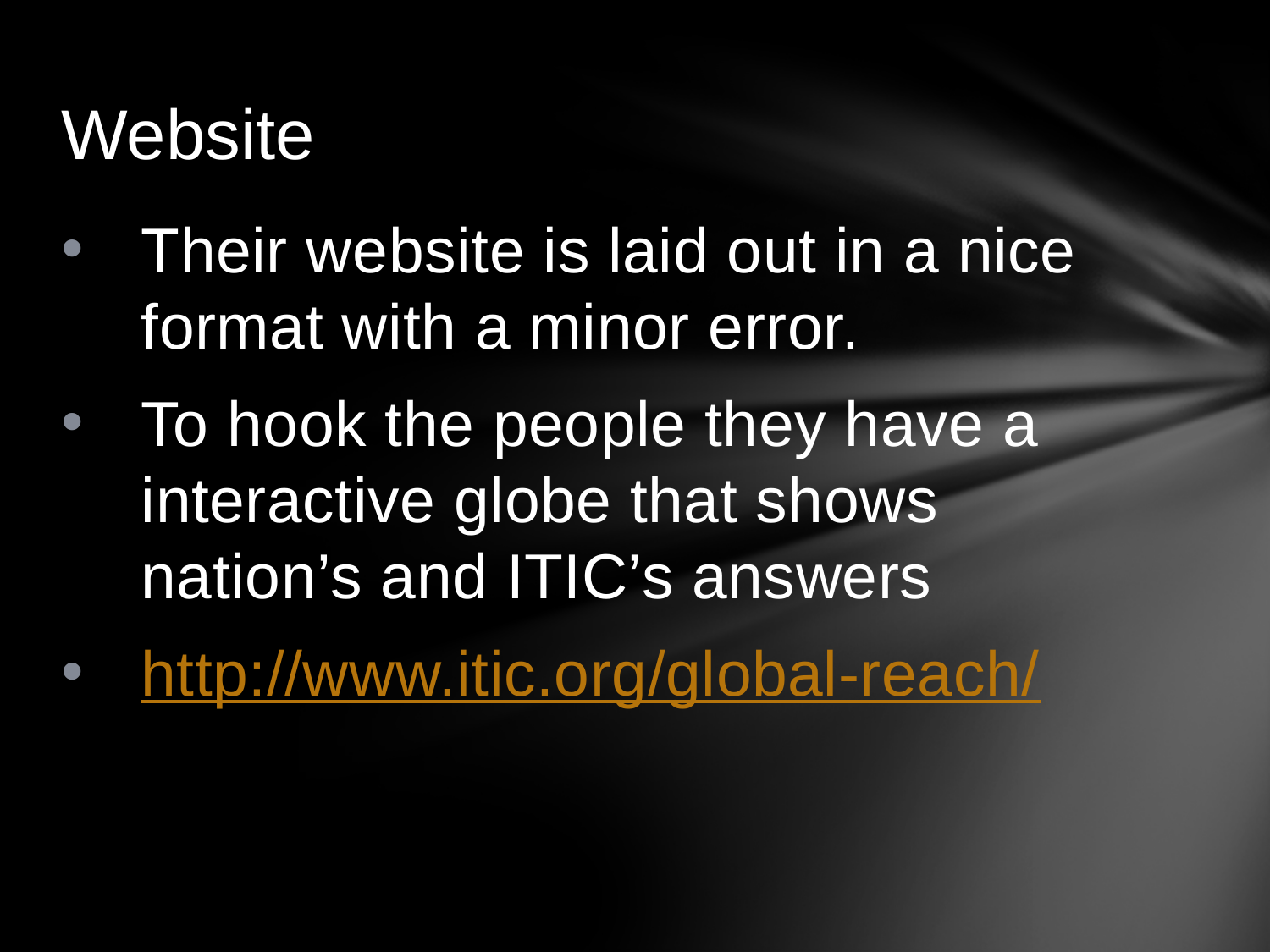

# Website
Their website is laid out in a nice format with a minor error.
To hook the people they have a interactive globe that shows nation’s and ITIC’s answers
http://www.itic.org/global-reach/